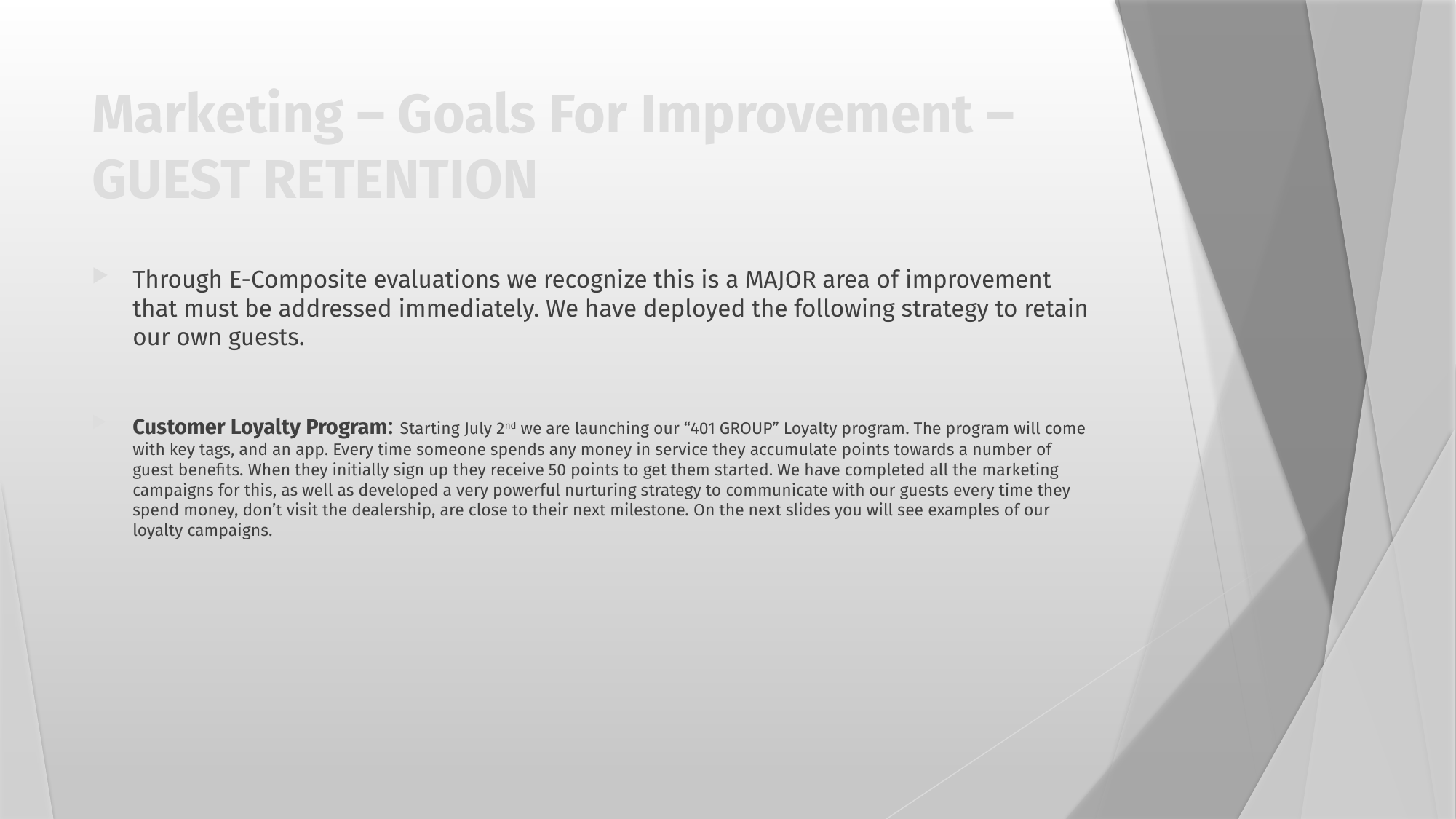

# Marketing – Goals For Improvement – GUEST RETENTION
Through E-Composite evaluations we recognize this is a MAJOR area of improvement that must be addressed immediately. We have deployed the following strategy to retain our own guests.

Customer Loyalty Program: Starting July 2nd we are launching our “401 GROUP” Loyalty program. The program will come with key tags, and an app. Every time someone spends any money in service they accumulate points towards a number of guest benefits. When they initially sign up they receive 50 points to get them started. We have completed all the marketing campaigns for this, as well as developed a very powerful nurturing strategy to communicate with our guests every time they spend money, don’t visit the dealership, are close to their next milestone. On the next slides you will see examples of our loyalty campaigns.